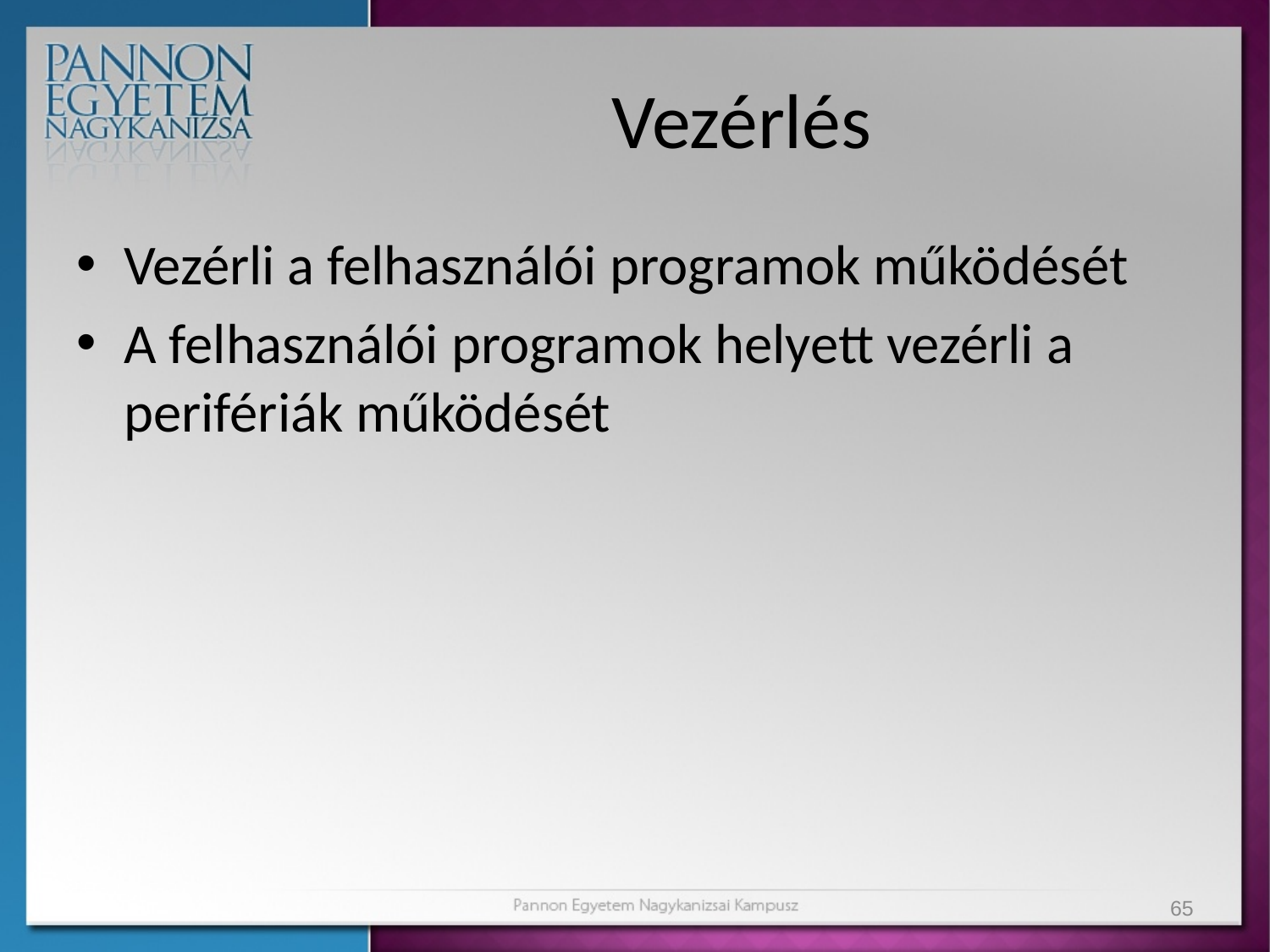

# Vezérlés
Vezérli a felhasználói programok működését
A felhasználói programok helyett vezérli a perifériák működését
65